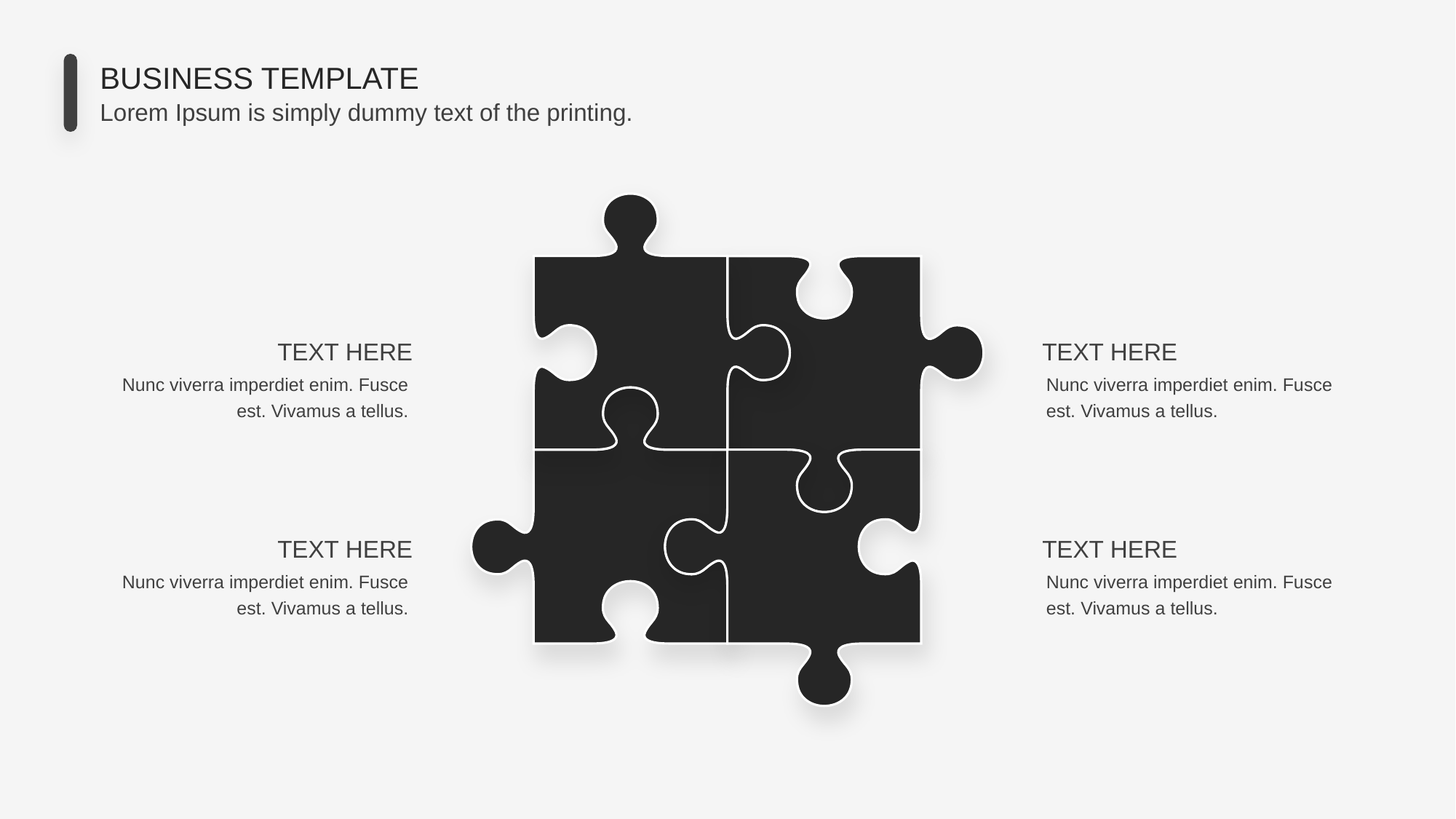

BUSINESS TEMPLATE
Lorem Ipsum is simply dummy text of the printing.

TEXT HERE
Nunc viverra imperdiet enim. Fusce est. Vivamus a tellus.
TEXT HERE
Nunc viverra imperdiet enim. Fusce est. Vivamus a tellus.
TEXT HERE
Nunc viverra imperdiet enim. Fusce est. Vivamus a tellus.
TEXT HERE
Nunc viverra imperdiet enim. Fusce est. Vivamus a tellus.